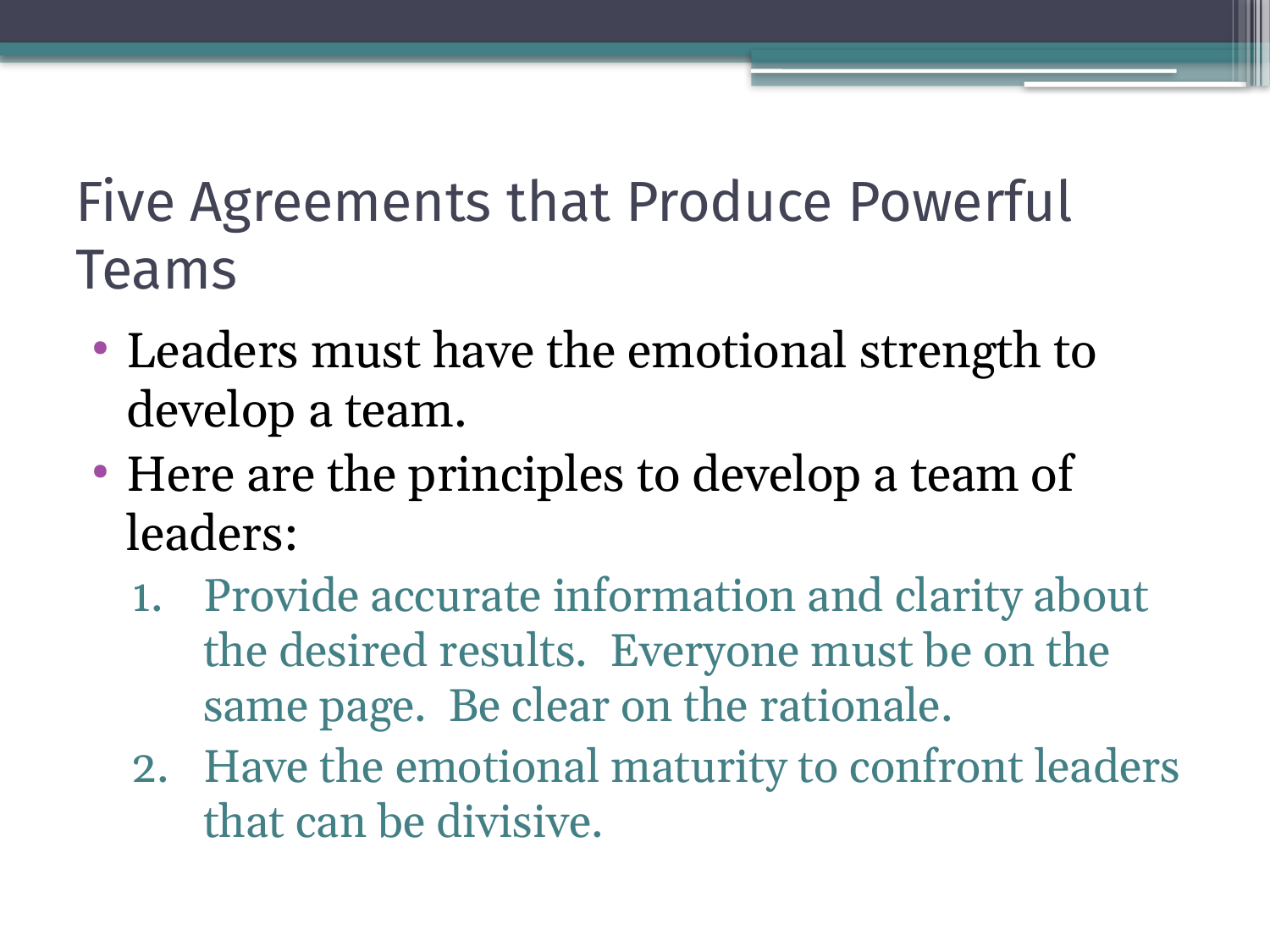

# Five Agreements that Produce Powerful Teams
Leaders must have the emotional strength to develop a team.
Here are the principles to develop a team of leaders:
Provide accurate information and clarity about the desired results.  Everyone must be on the same page.  Be clear on the rationale.
Have the emotional maturity to confront leaders that can be divisive.